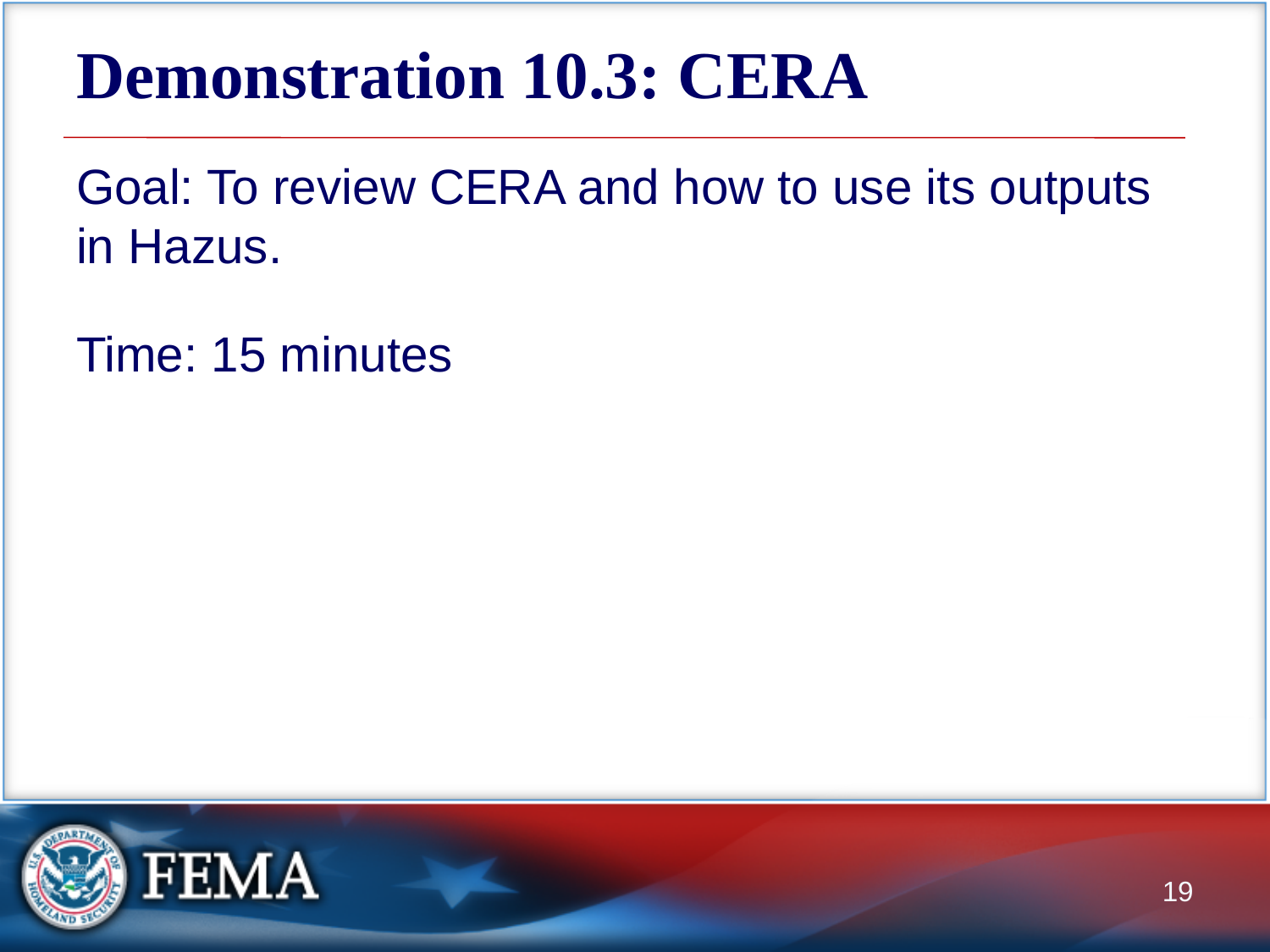

# Demonstration 10.3: CERA
Goal: To review CERA and how to use its outputs in Hazus.
Time: 15 minutes
19